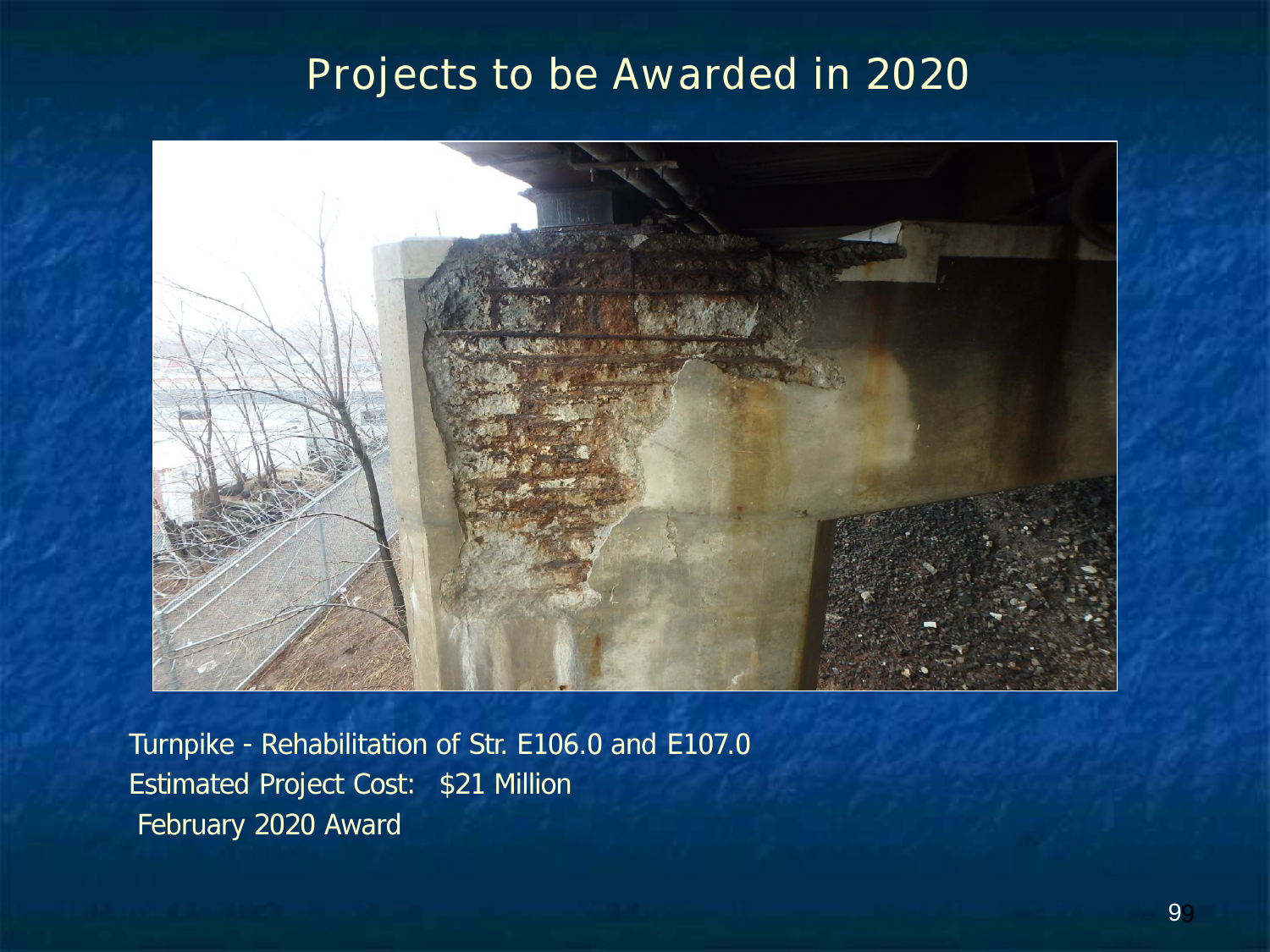

# Projects to be Awarded in 2020

Turnpike - Rehabilitation of Str. E106.0 and E107.0
Estimated Project Cost:	$21 Million  February 2020 Award

9